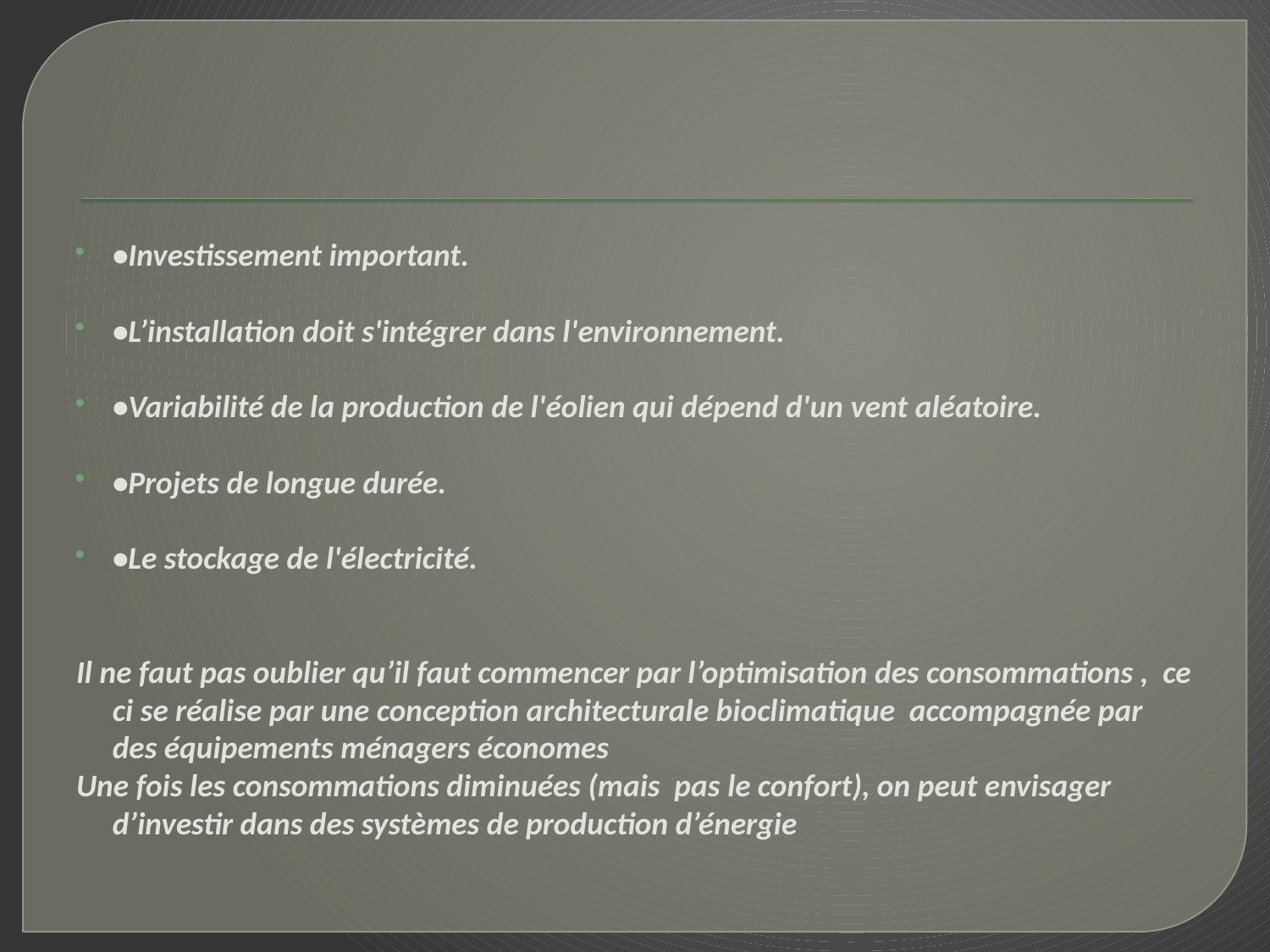

•Investissement important.

•L’installation doit s'intégrer dans l'environnement.

•Variabilité de la production de l'éolien qui dépend d'un vent aléatoire.

•Projets de longue durée.

•Le stockage de l'électricité.

Il ne faut pas oublier qu’il faut commencer par l’optimisation des consommations ,  ce ci se réalise par une conception architecturale bioclimatique  accompagnée par des équipements ménagers économes
Une fois les consommations diminuées (mais  pas le confort), on peut envisager d’investir dans des systèmes de production d’énergie